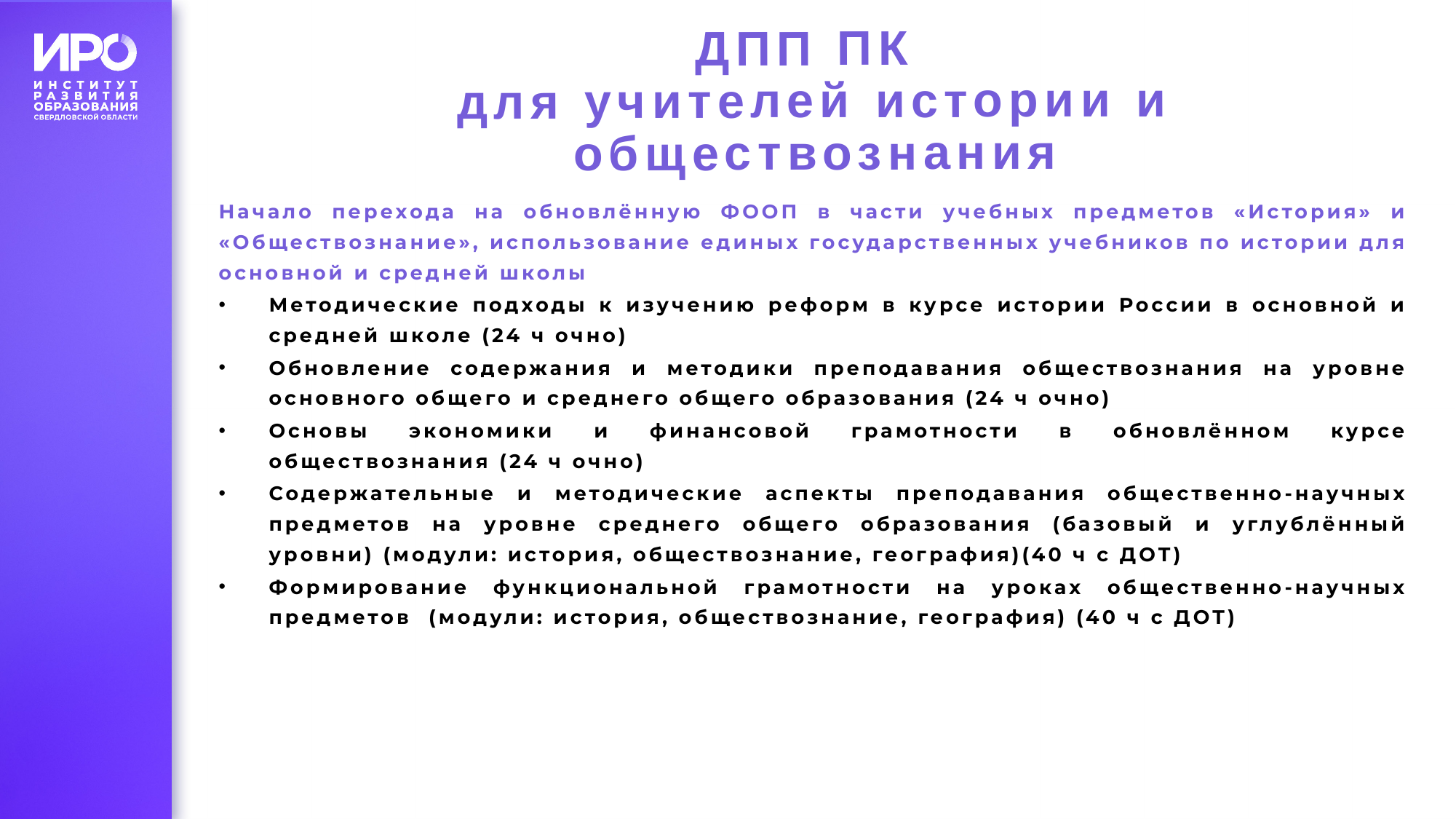

# ДПП ПК для учителей истории и обществознания
Начало перехода на обновлённую ФООП в части учебных предметов «История» и «Обществознание», использование единых государственных учебников по истории для основной и средней школы
Методические подходы к изучению реформ в курсе истории России в основной и средней школе (24 ч очно)
Обновление содержания и методики преподавания обществознания на уровне основного общего и среднего общего образования (24 ч очно)
Основы экономики и финансовой грамотности в обновлённом курсе обществознания (24 ч очно)
Содержательные и методические аспекты преподавания общественно-научных предметов на уровне среднего общего образования (базовый и углублённый уровни) (модули: история, обществознание, география)(40 ч с ДОТ)
Формирование функциональной грамотности на уроках общественно-научных предметов  (модули: история, обществознание, география) (40 ч с ДОТ)